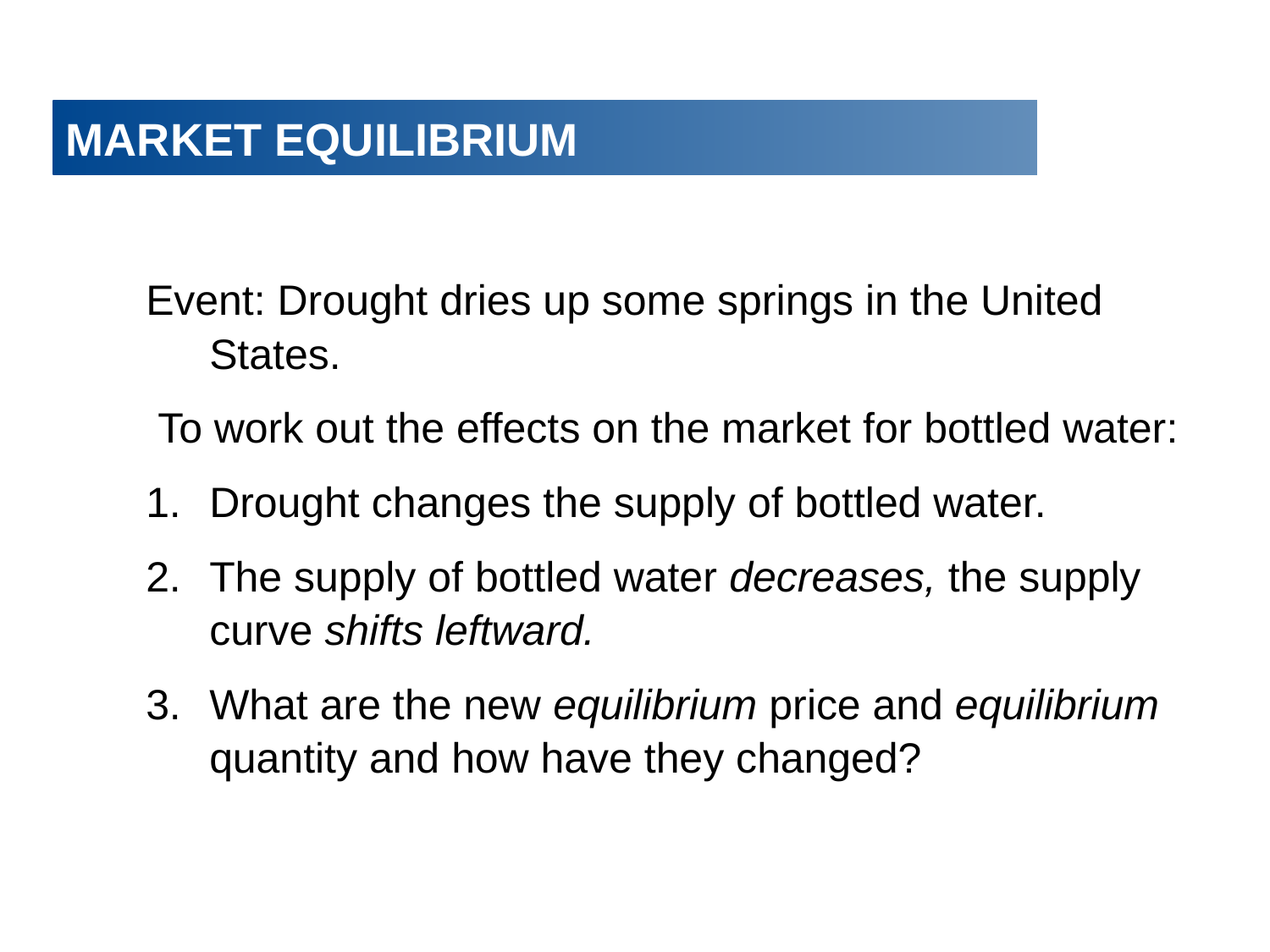

# MARKET EQUILIBRIUM
Event: Drought dries up some springs in the United States.
 To work out the effects on the market for bottled water:
Drought changes the supply of bottled water.
The supply of bottled water decreases, the supply curve shifts leftward.
What are the new equilibrium price and equilibrium quantity and how have they changed?